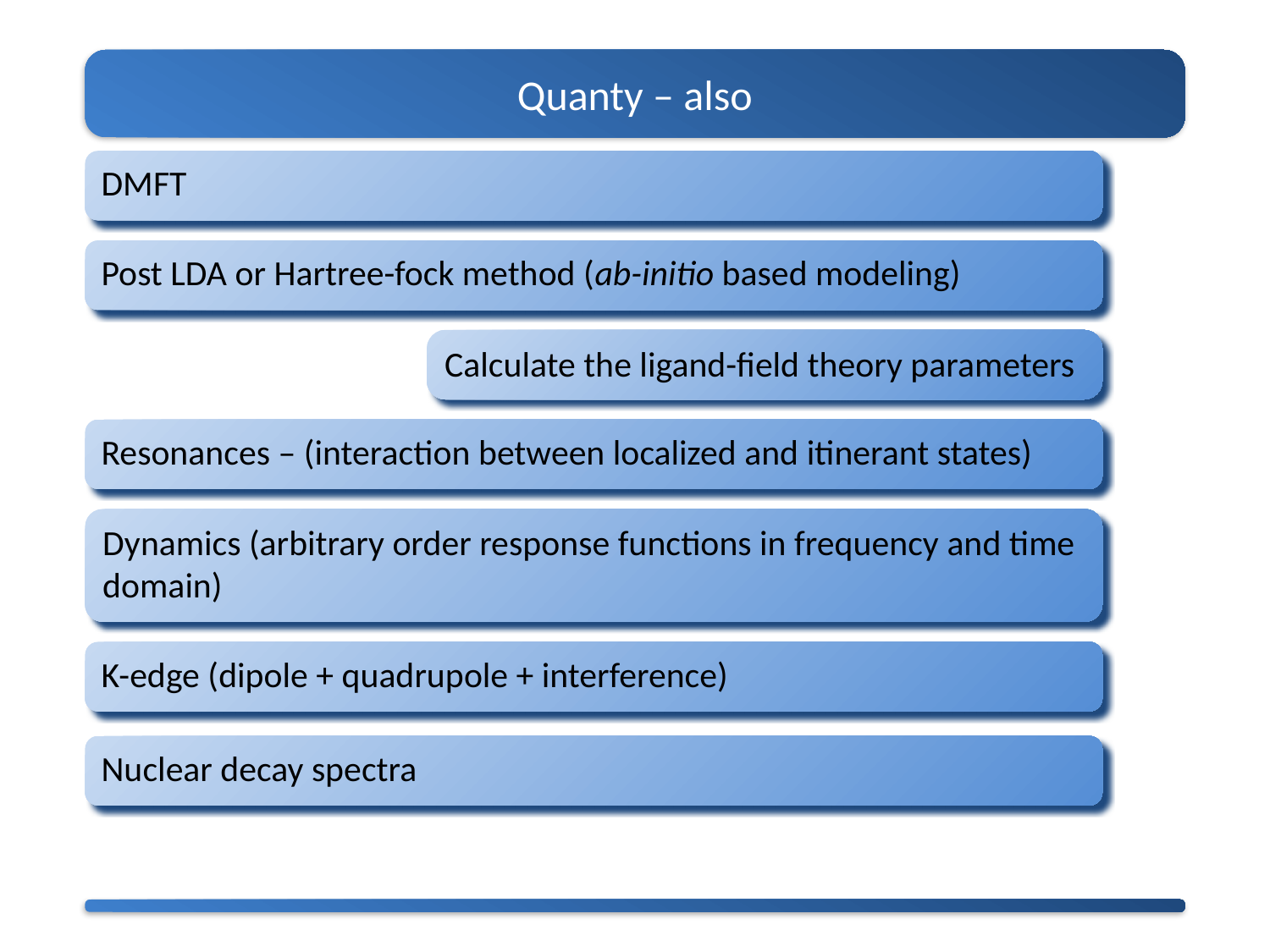

Quanty – also
DMFT
Post LDA or Hartree-fock method (ab-initio based modeling)
Calculate the ligand-field theory parameters
Resonances – (interaction between localized and itinerant states)
Dynamics (arbitrary order response functions in frequency and time domain)
K-edge (dipole + quadrupole + interference)
Nuclear decay spectra